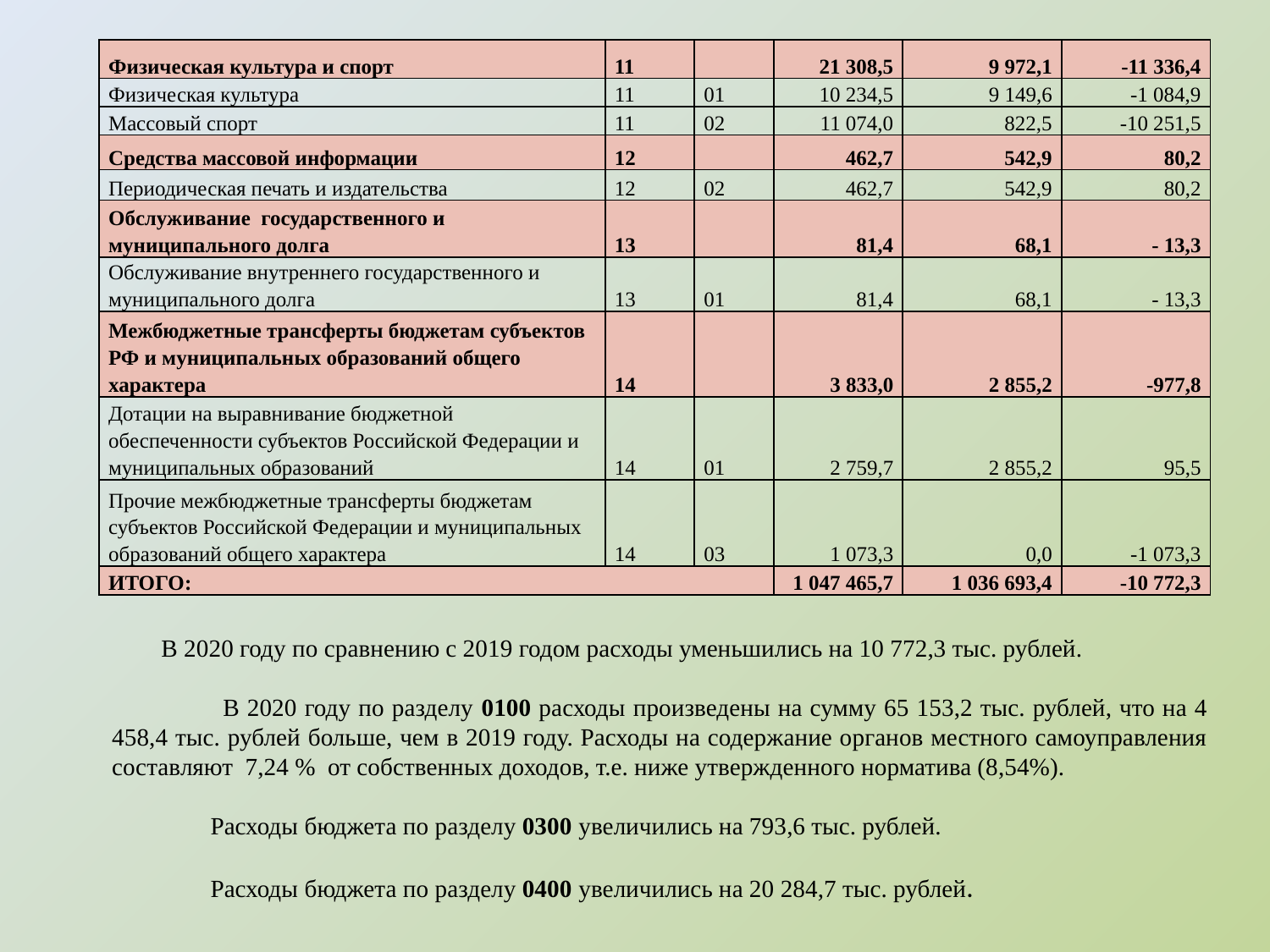

| Физическая культура и спорт | 11 |  | 21 308,5 | 9 972,1 | -11 336,4 |
| --- | --- | --- | --- | --- | --- |
| Физическая культура | 11 | 01 | 10 234,5 | 9 149,6 | -1 084,9 |
| Массовый спорт | 11 | 02 | 11 074,0 | 822,5 | -10 251,5 |
| Средства массовой информации | 12 |  | 462,7 | 542,9 | 80,2 |
| Периодическая печать и издательства | 12 | 02 | 462,7 | 542,9 | 80,2 |
| Обслуживание государственного и муниципального долга | 13 |  | 81,4 | 68,1 | - 13,3 |
| Обслуживание внутреннего государственного и муниципального долга | 13 | 01 | 81,4 | 68,1 | - 13,3 |
| Межбюджетные трансферты бюджетам субъектов РФ и муниципальных образований общего характера | 14 |  | 3 833,0 | 2 855,2 | -977,8 |
| Дотации на выравнивание бюджетной обеспеченности субъектов Российской Федерации и муниципальных образований | 14 | 01 | 2 759,7 | 2 855,2 | 95,5 |
| Прочие межбюджетные трансферты бюджетам субъектов Российской Федерации и муниципальных образований общего характера | 14 | 03 | 1 073,3 | 0,0 | -1 073,3 |
| ИТОГО: |  |  | 1 047 465,7 | 1 036 693,4 | -10 772,3 |
В 2020 году по сравнению с 2019 годом расходы уменьшились на 10 772,3 тыс. рублей.

        В 2020 году по разделу 0100 расходы произведены на сумму 65 153,2 тыс. рублей, что на 4 458,4 тыс. рублей больше, чем в 2019 году. Расходы на содержание органов местного самоуправления составляют  7,24 %  от собственных доходов, т.е. ниже утвержденного норматива (8,54%).

        Расходы бюджета по разделу 0300 увеличились на 793,6 тыс. рублей.

        Расходы бюджета по разделу 0400 увеличились на 20 284,7 тыс. рублей.